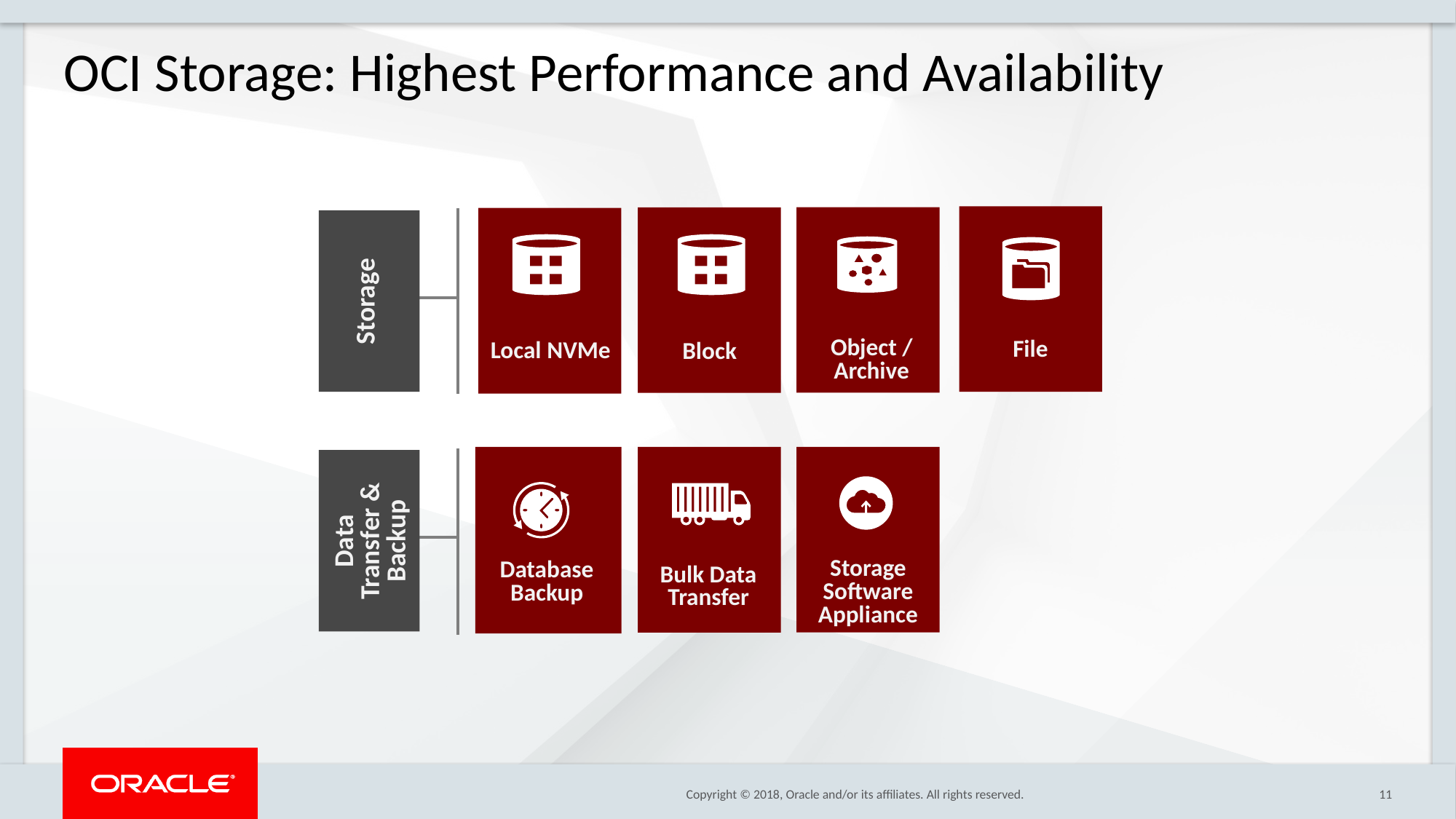

OCI Storage: Highest Performance and Availability

Storage
Object / Archive
File
Local NVMe
Block

Data Transfer & Backup
Storage Software Appliance
Database Backup
Bulk Data Transfer
11